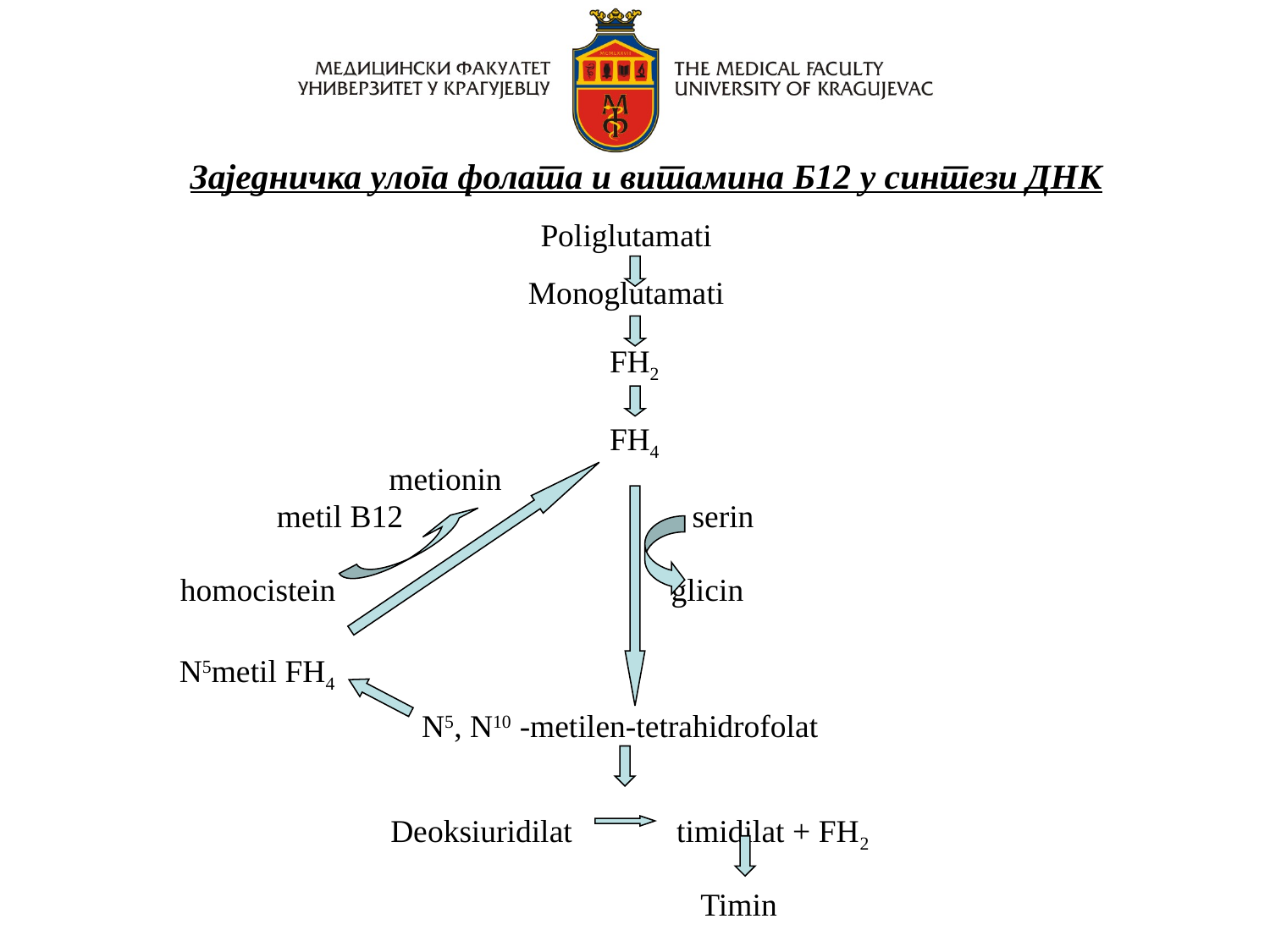

# Заједничка улога фолата и витамина Б12 у синтези ДНК
Poliglutamati

Monoglutamati

  FH2

  FH4
                                              metionin
                          metil B12                                    serin

              homocistein                                                glicin

                        N5metil FH4
N5, N10 -metilen-tetrahidrofolat

 Deoksiuridilat             timidilat + FH2

                             Timin